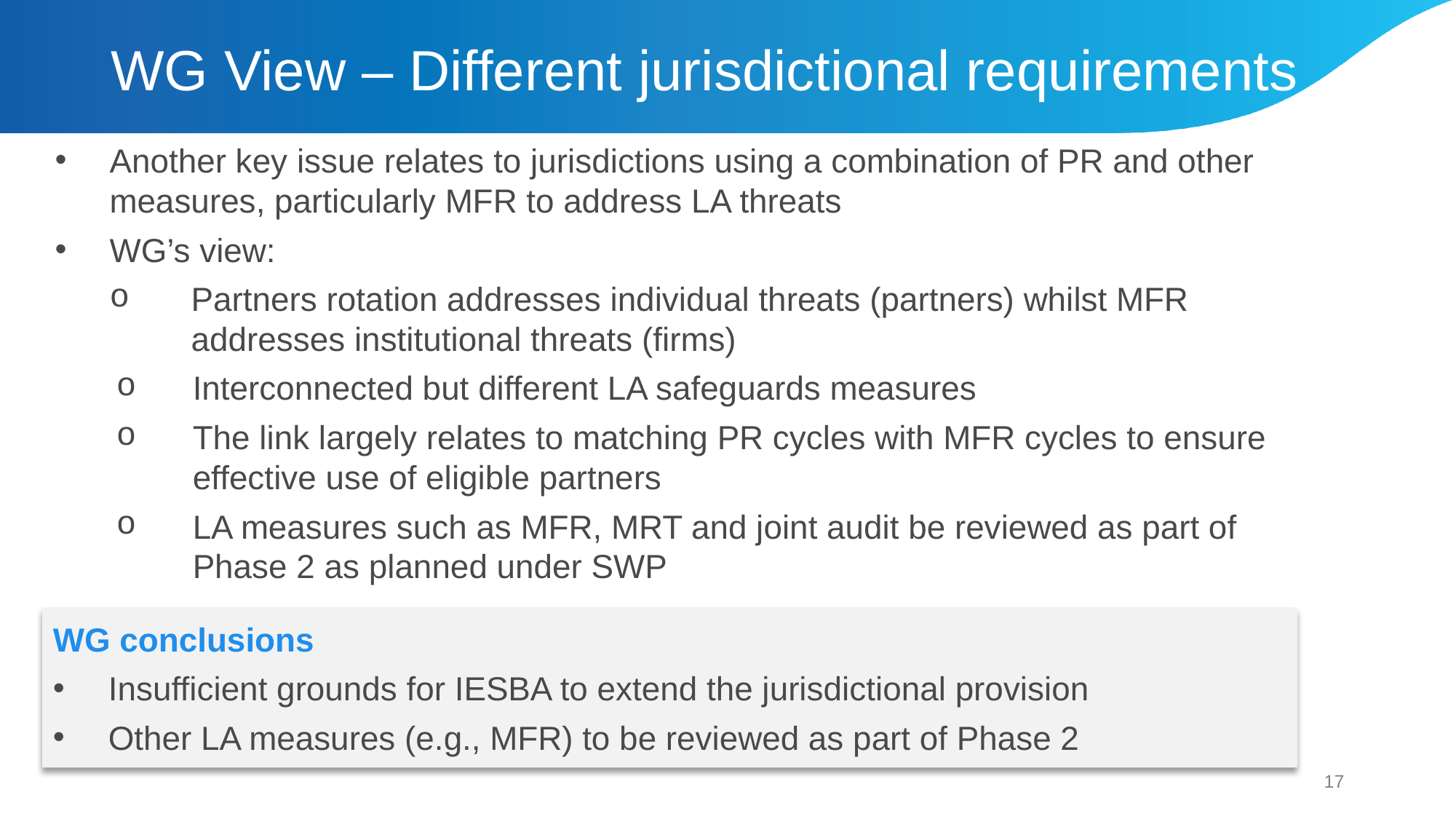

# WG View – Different jurisdictional requirements
Another key issue relates to jurisdictions using a combination of PR and other measures, particularly MFR to address LA threats
WG’s view:
Partners rotation addresses individual threats (partners) whilst MFR addresses institutional threats (firms)
Interconnected but different LA safeguards measures
The link largely relates to matching PR cycles with MFR cycles to ensure effective use of eligible partners
LA measures such as MFR, MRT and joint audit be reviewed as part of Phase 2 as planned under SWP

WG conclusions
Insufficient grounds for IESBA to extend the jurisdictional provision
Other LA measures (e.g., MFR) to be reviewed as part of Phase 2
17